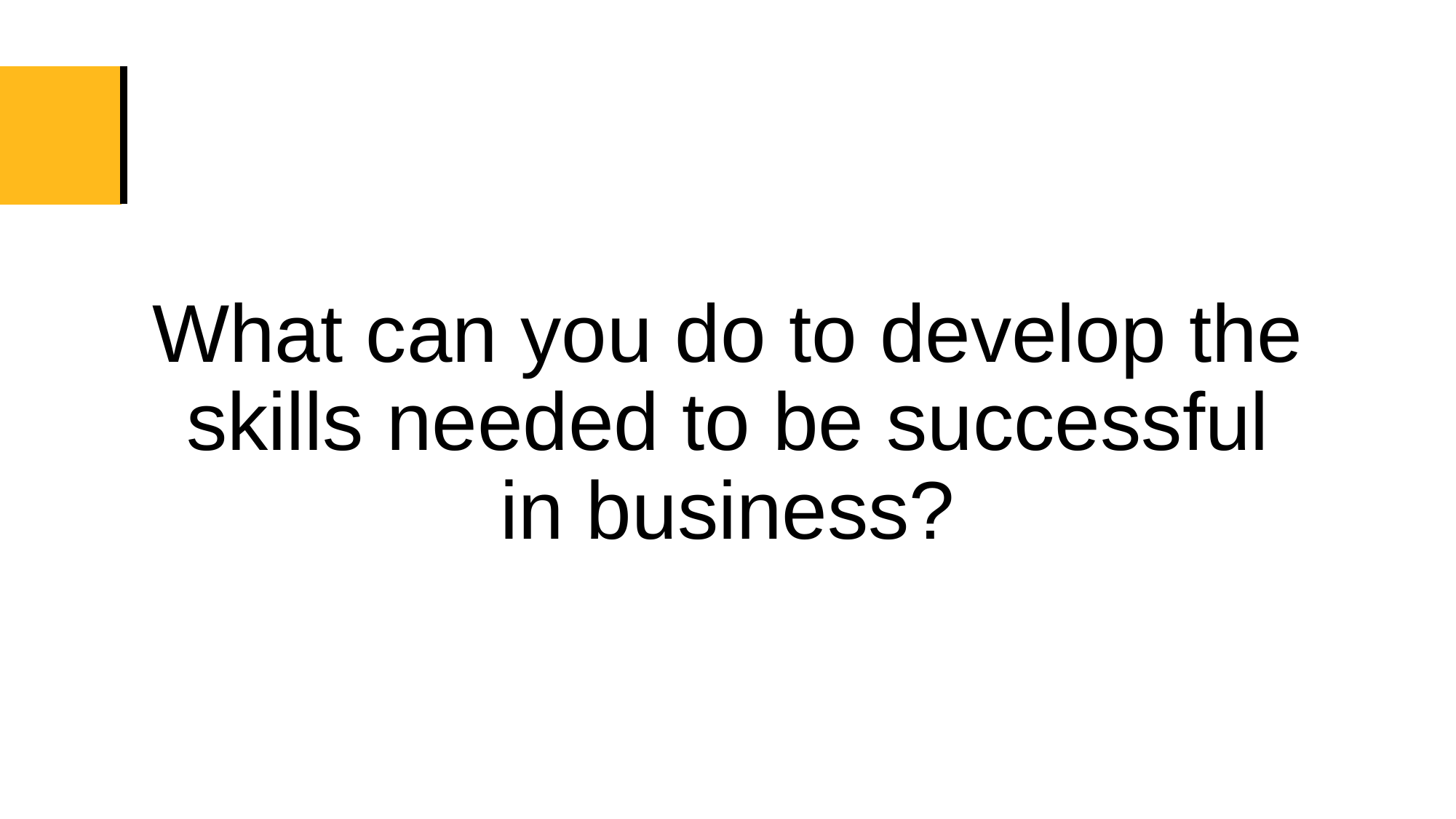

# What can you do to develop the skills needed to be successful in business?